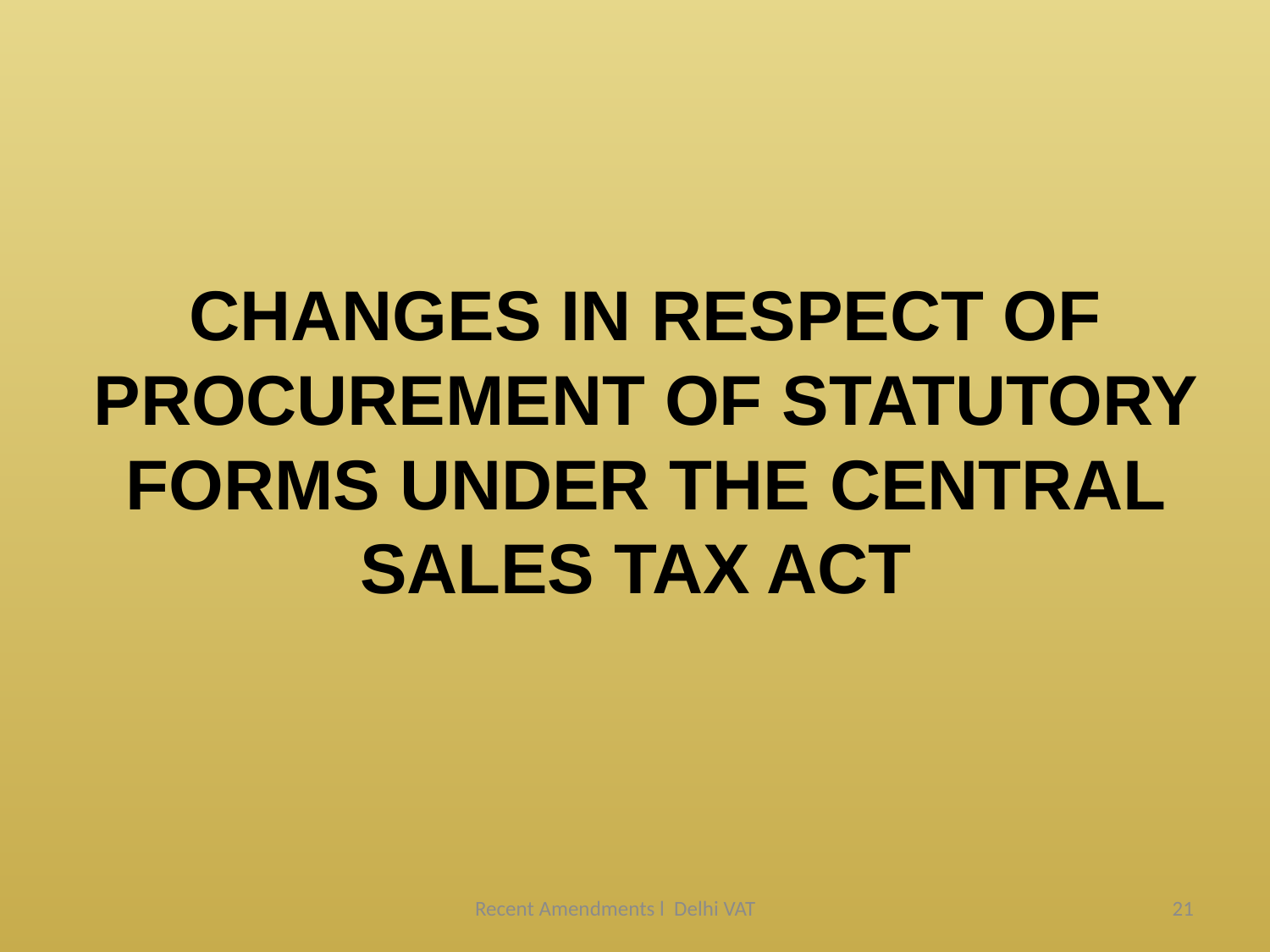

# CHANGES IN RESPECT OF PROCUREMENT OF STATUTORY FORMS UNDER THE CENTRAL SALES TAX ACT
Recent Amendments l  Delhi VAT
21